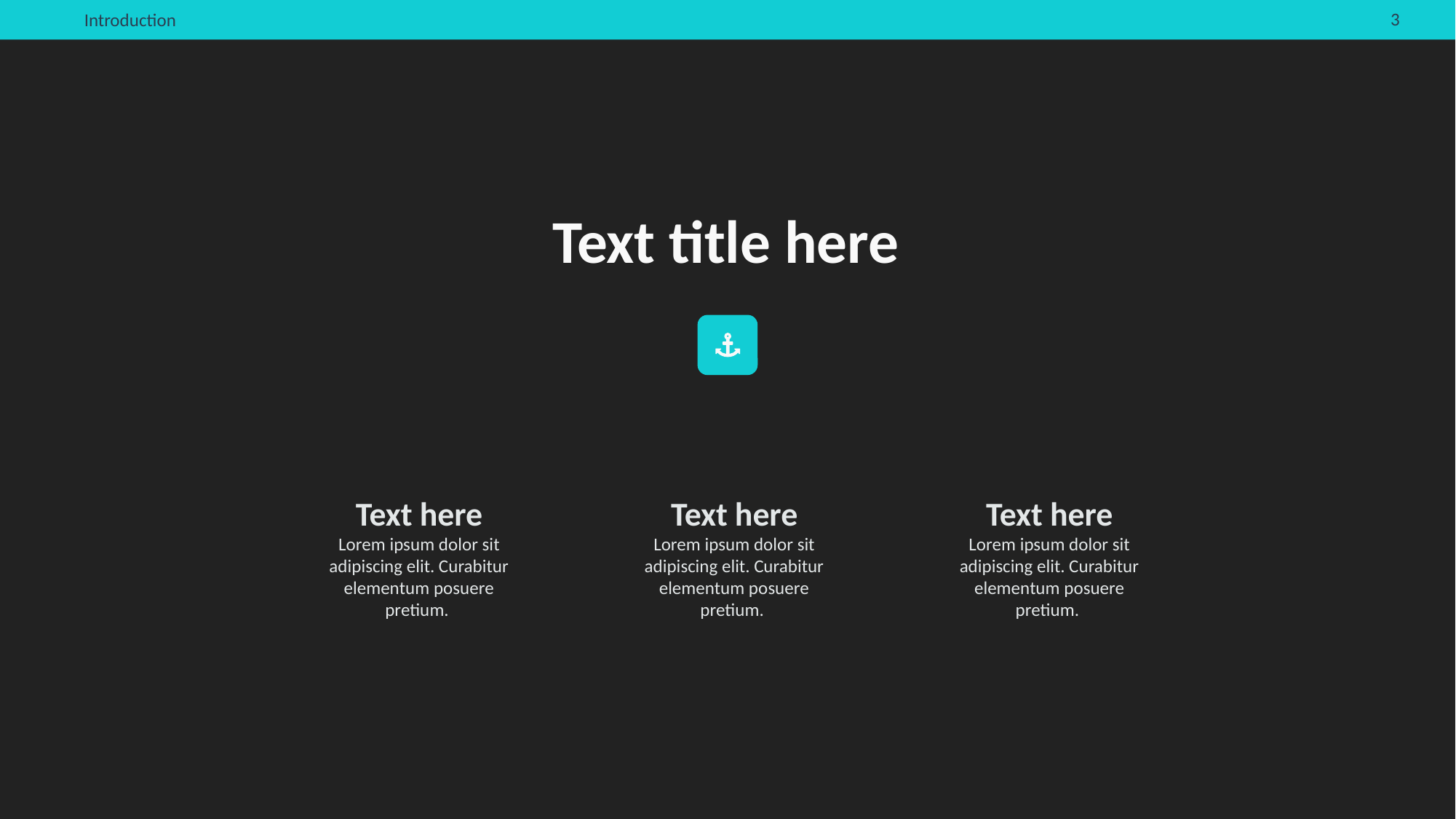

Introduction
Text title here

Text here
Lorem ipsum dolor sit adipiscing elit. Curabitur elementum posuere pretium.
Text here
Lorem ipsum dolor sit adipiscing elit. Curabitur elementum posuere pretium.
Text here
Lorem ipsum dolor sit adipiscing elit. Curabitur elementum posuere pretium.